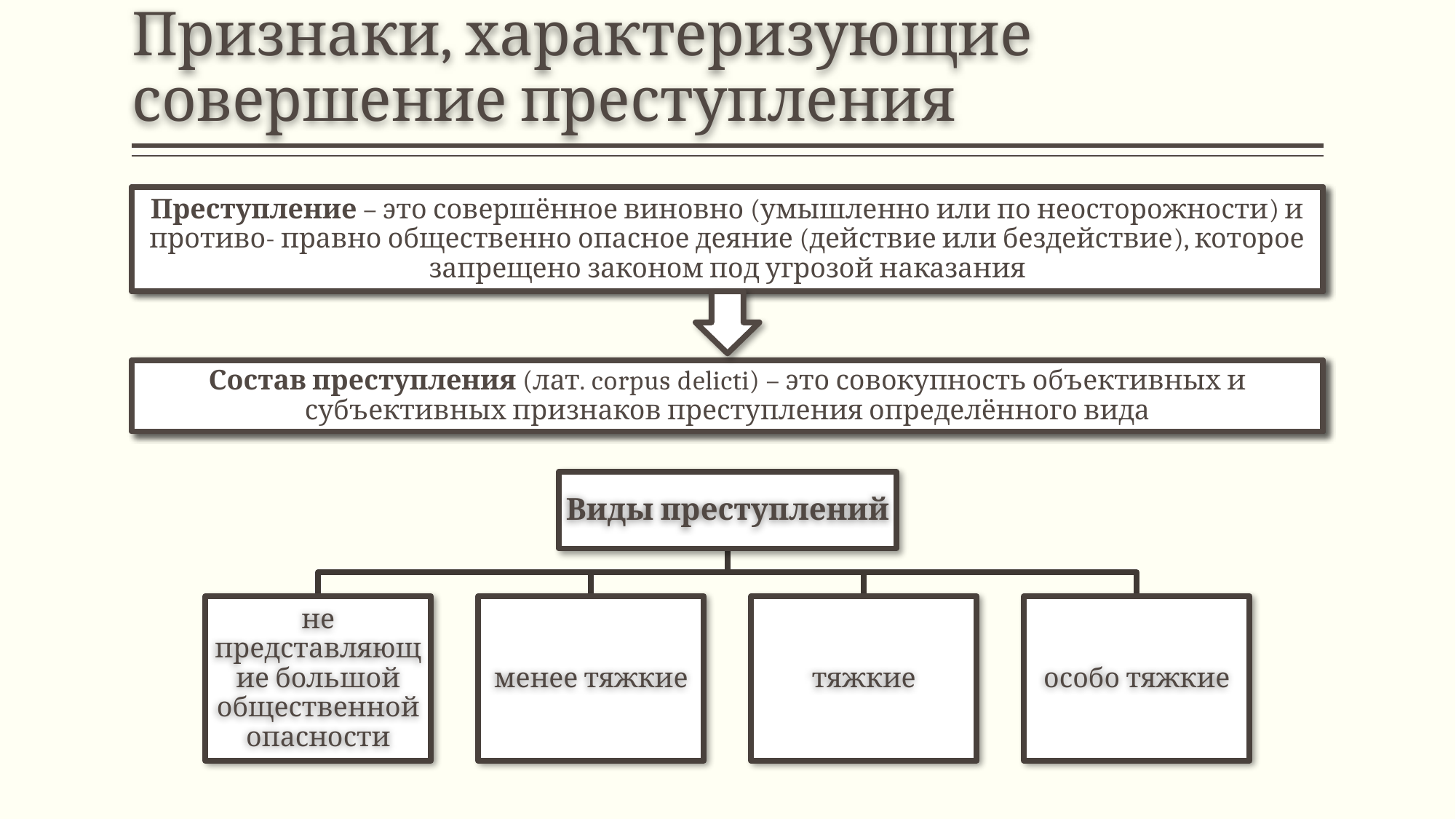

# Признаки, характеризующие совершение преступления

Преступление – это совершённое виновно (умышленно или по неосторожности) и противо- правно общественно опасное деяние (действие или бездействие), которое запрещено законом под угрозой наказания

Состав преступления (лат. corpus delicti) – это совокупность объективных и субъективных признаков преступления определённого вида

Виды преступлений

не представляющие большой общественной опасности

менее тяжкие

тяжкие

особо тяжкие